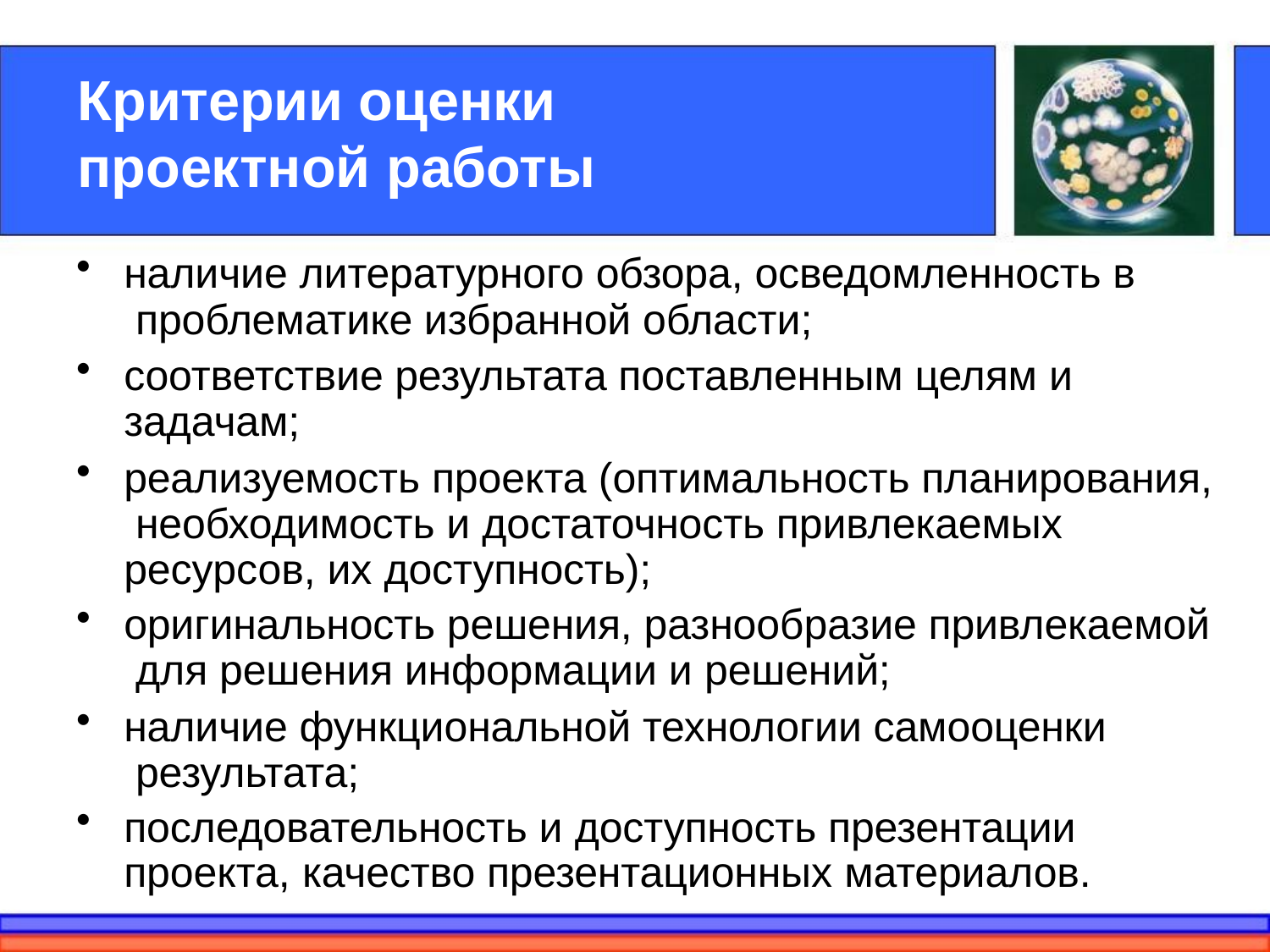

# Критерии оценки  проектной работы
наличие литературного обзора, осведомленность в  проблематике избранной области;
соответствие результата поставленным целям и  задачам;
реализуемость проекта (оптимальность планирования,  необходимость и достаточность привлекаемых  ресурсов, их доступность);
оригинальность решения, разнообразие привлекаемой  для решения информации и решений;
наличие функциональной технологии самооценки  результата;
последовательность и доступность презентации  проекта, качество презентационных материалов.